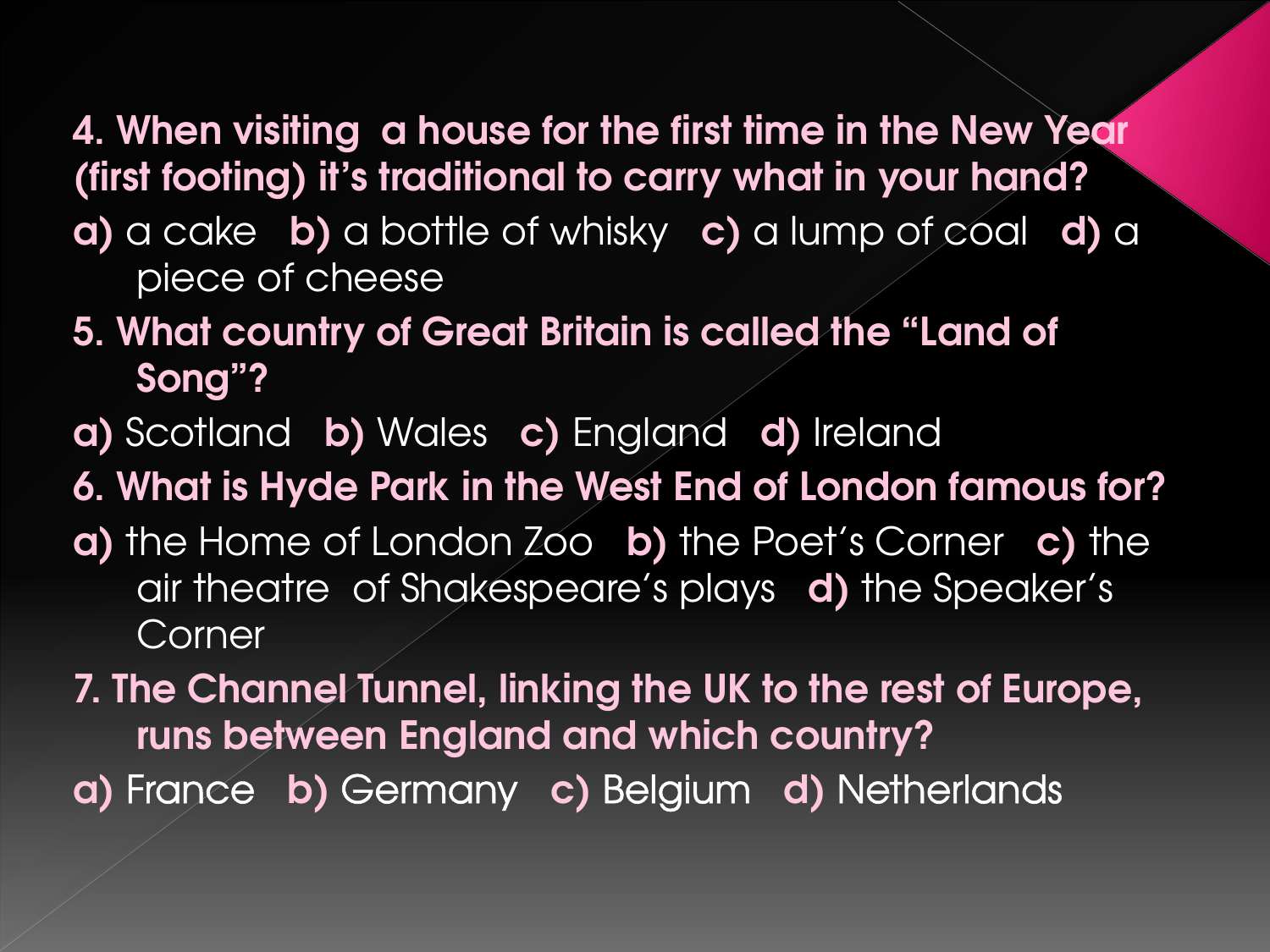

4. When visiting  a house for the first time in the New Year (first footing) it’s traditional to carry what in your hand?
a) a cake   b) a bottle of whisky   c) a lump of coal   d) a piece of cheese
5. What country of Great Britain is called the “Land of Song”?
a) Scotland   b) Wales   c) England   d) Ireland
6. What is Hyde Park in the West End of London famous for?
a) the Home of London Zoo   b) the Poet’s Corner   c) the air theatre  of Shakespeare’s plays   d) the Speaker’s Corner
7. The Channel Tunnel, linking the UK to the rest of Europe, runs between England and which country?
a) France   b) Germany   c) Belgium   d) Netherlands